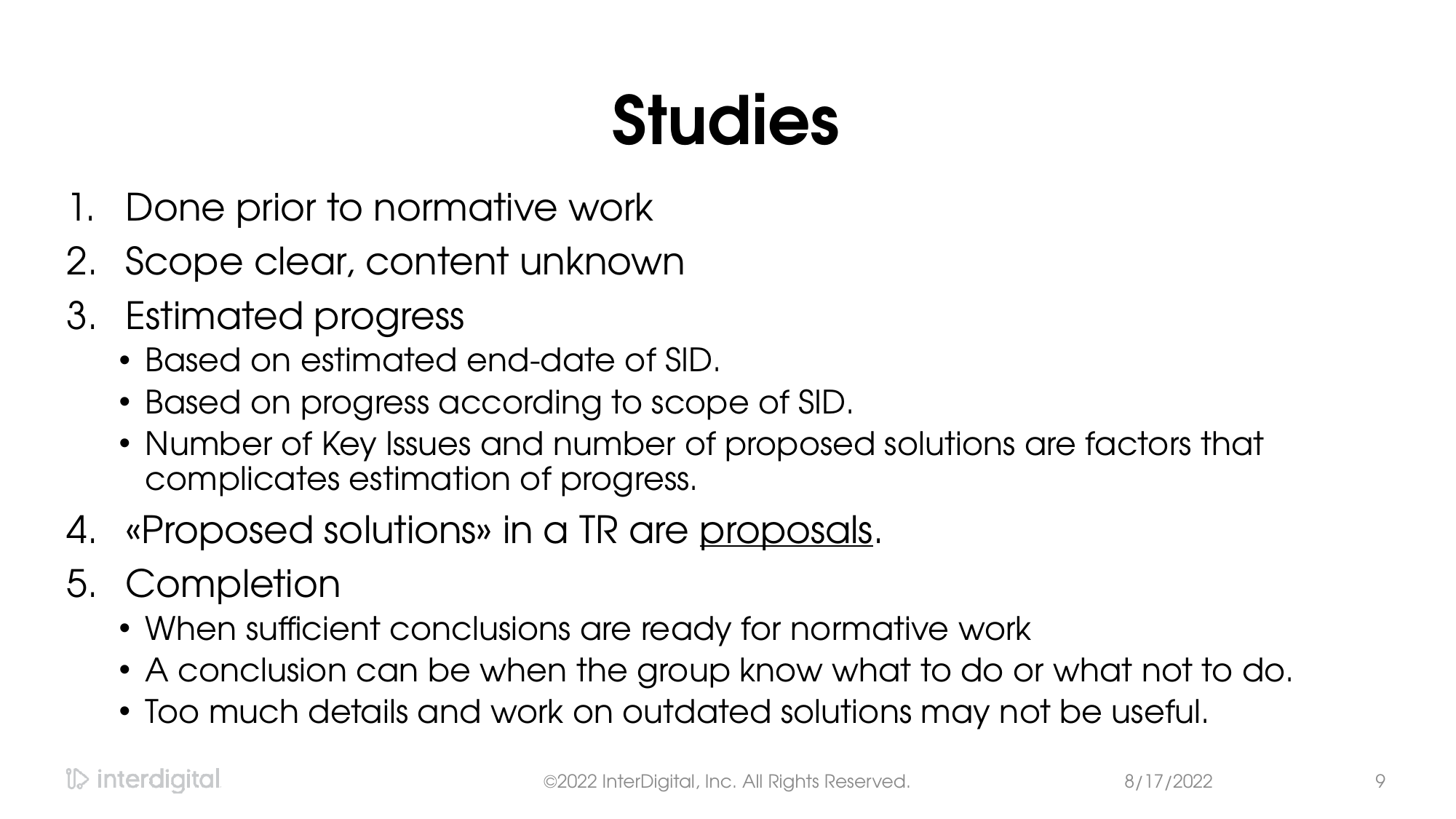

# Studies
Done prior to normative work
Scope clear, content unknown
Estimated progress
Based on estimated end-date of SID.
Based on progress according to scope of SID.
Number of Key Issues and number of proposed solutions are factors that complicates estimation of progress.
«Proposed solutions» in a TR are proposals.
Completion
When sufficient conclusions are ready for normative work
A conclusion can be when the group know what to do or what not to do.
Too much details and work on outdated solutions may not be useful.
©2022 InterDigital, Inc. All Rights Reserved.
8/17/2022
9